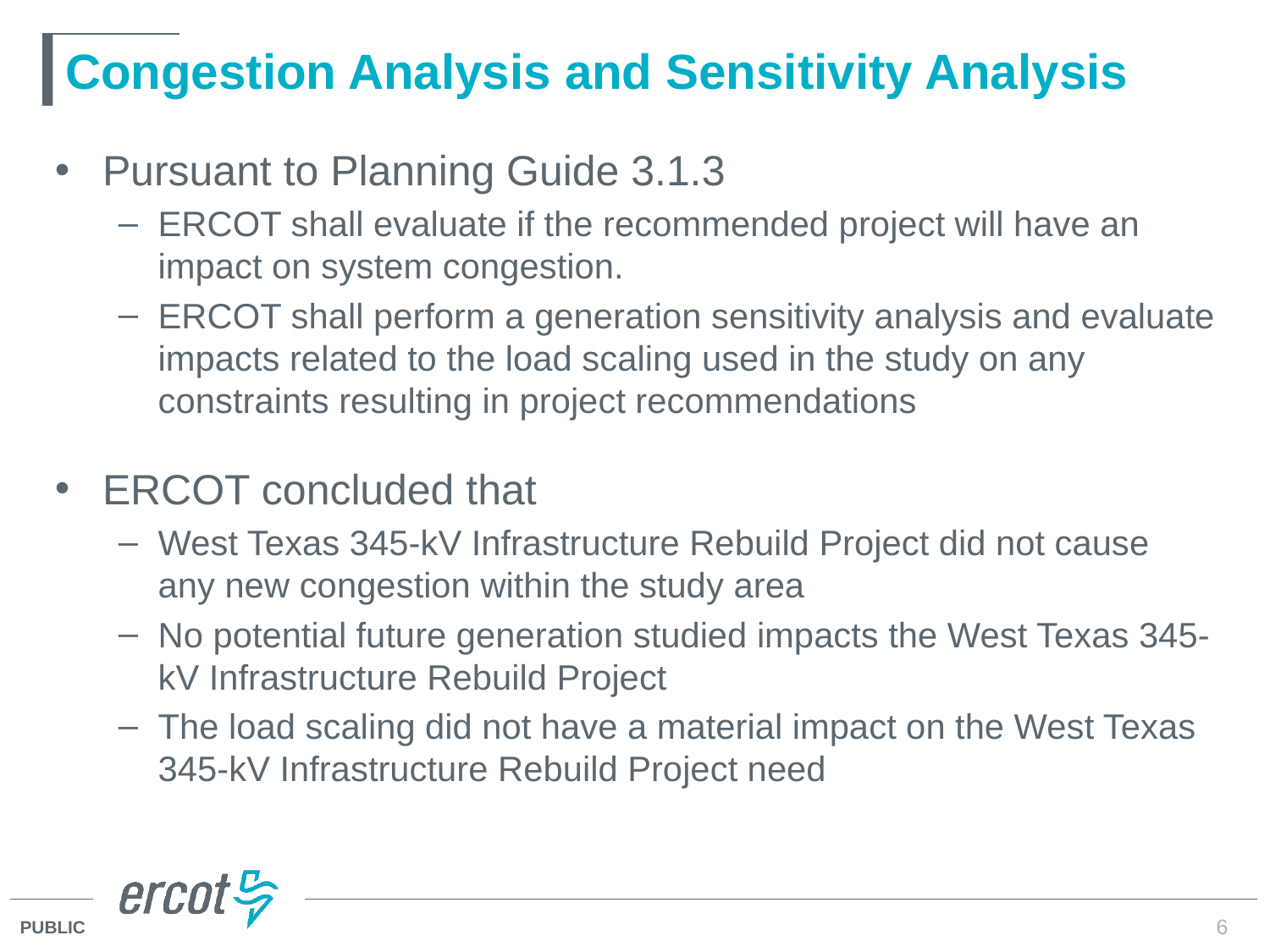

# Congestion Analysis and Sensitivity Analysis
Pursuant to Planning Guide 3.1.3
ERCOT shall evaluate if the recommended project will have an impact on system congestion.
ERCOT shall perform a generation sensitivity analysis and evaluate impacts related to the load scaling used in the study on any constraints resulting in project recommendations
ERCOT concluded that
West Texas 345-kV Infrastructure Rebuild Project did not cause any new congestion within the study area
No potential future generation studied impacts the West Texas 345-kV Infrastructure Rebuild Project
The load scaling did not have a material impact on the West Texas 345-kV Infrastructure Rebuild Project need
6